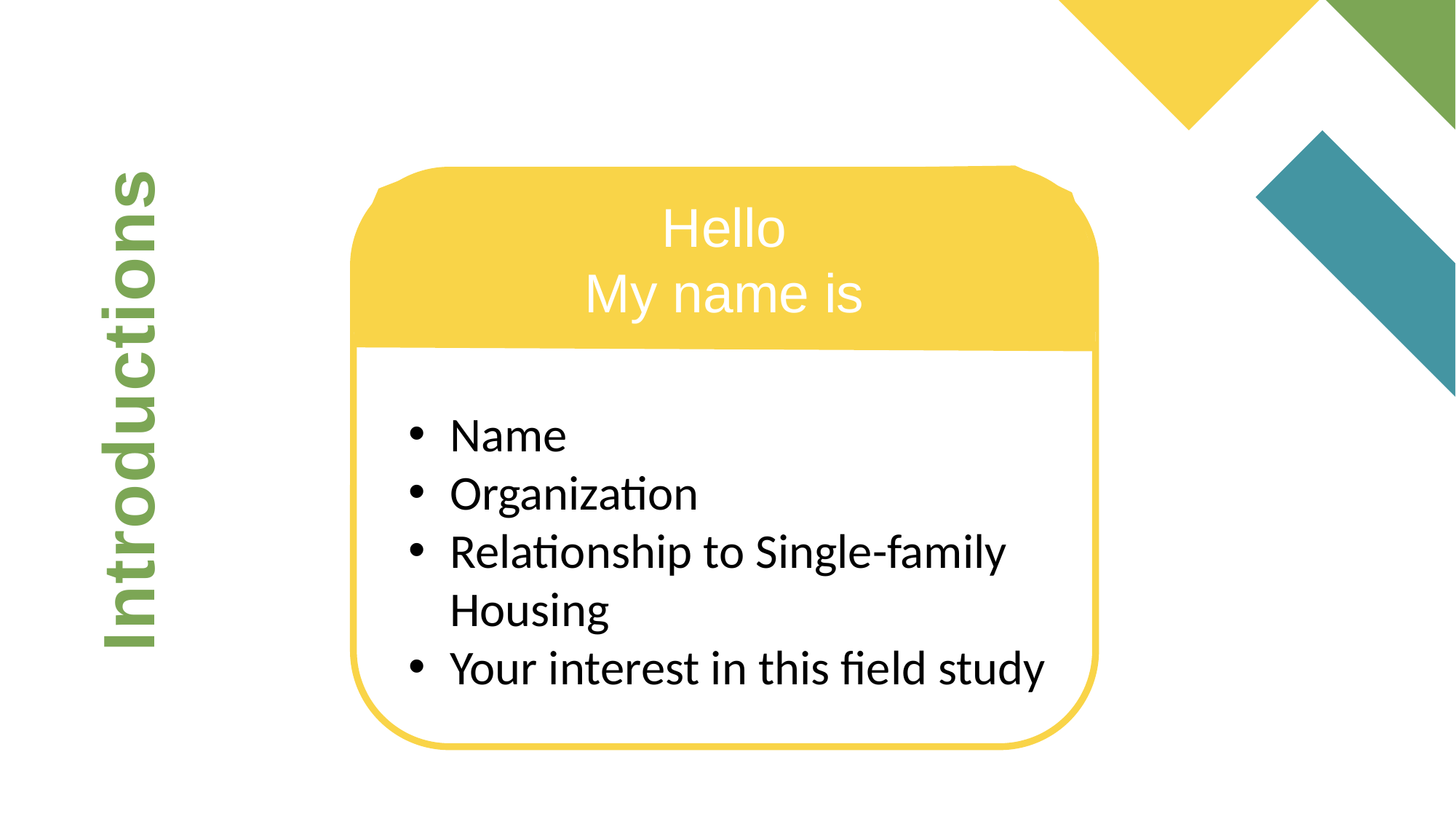

# Introductions
Hello
My name is

Name
Organization
Relationship to Single-family Housing
Your interest in this field study